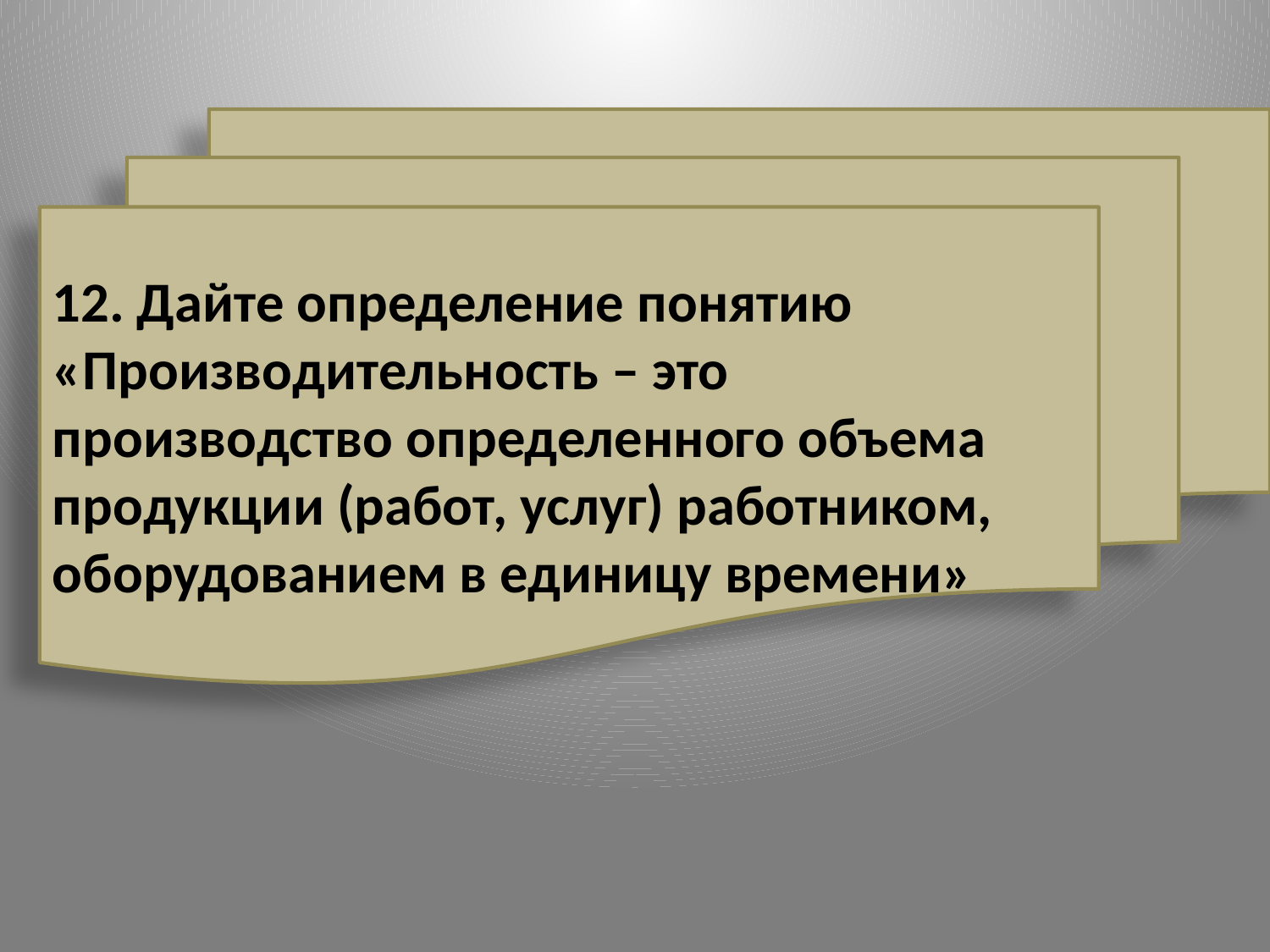

12. Дайте определение понятию «Производительность – это  производство определенного объема продукции (работ, услуг) работником, оборудованием в единицу времени»